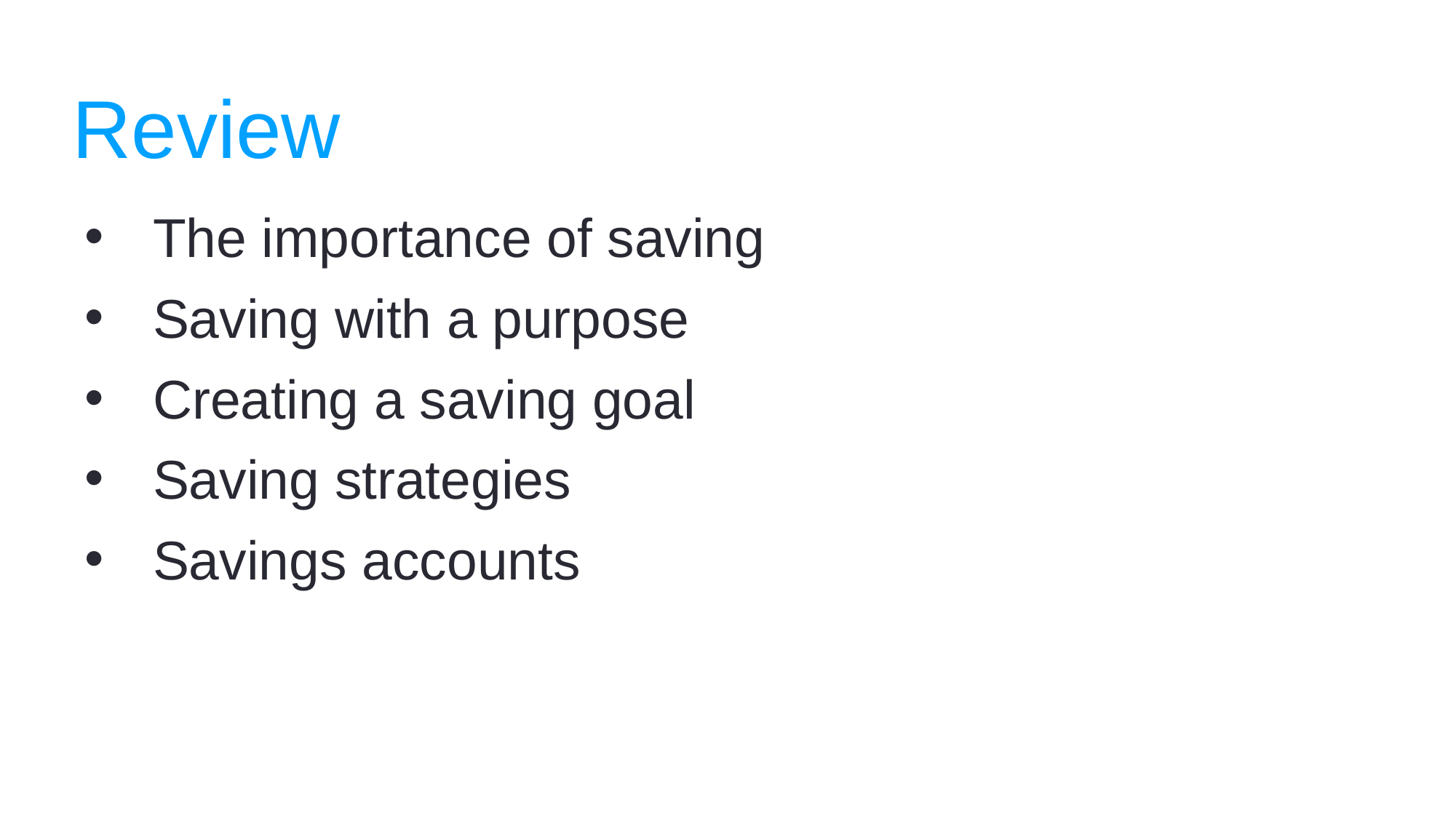

# Review
The importance of saving
Saving with a purpose
Creating a saving goal
Saving strategies
Savings accounts